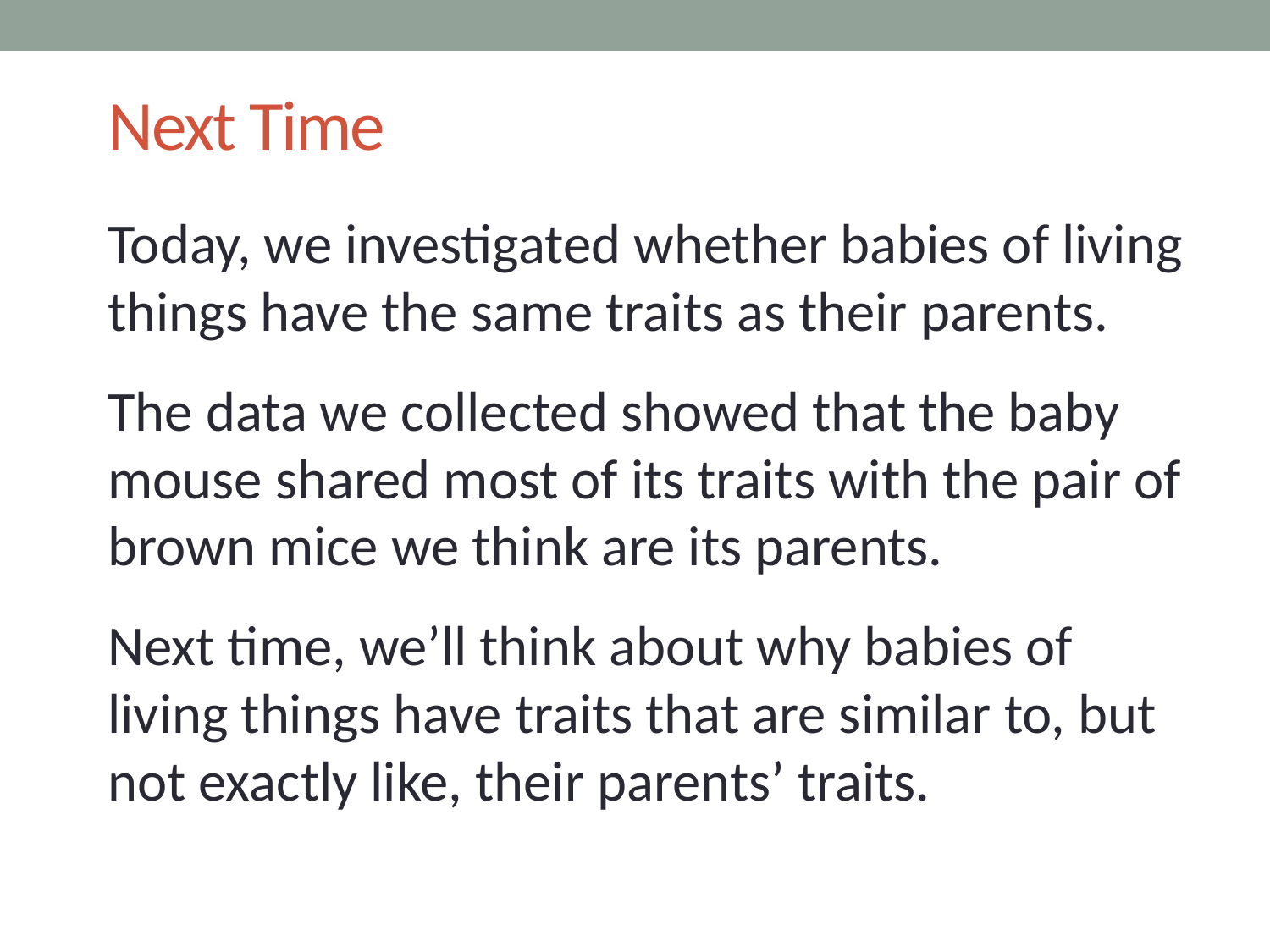

# Next Time
Today, we investigated whether babies of living things have the same traits as their parents.
The data we collected showed that the baby mouse shared most of its traits with the pair of brown mice we think are its parents.
Next time, we’ll think about why babies of living things have traits that are similar to, but not exactly like, their parents’ traits.